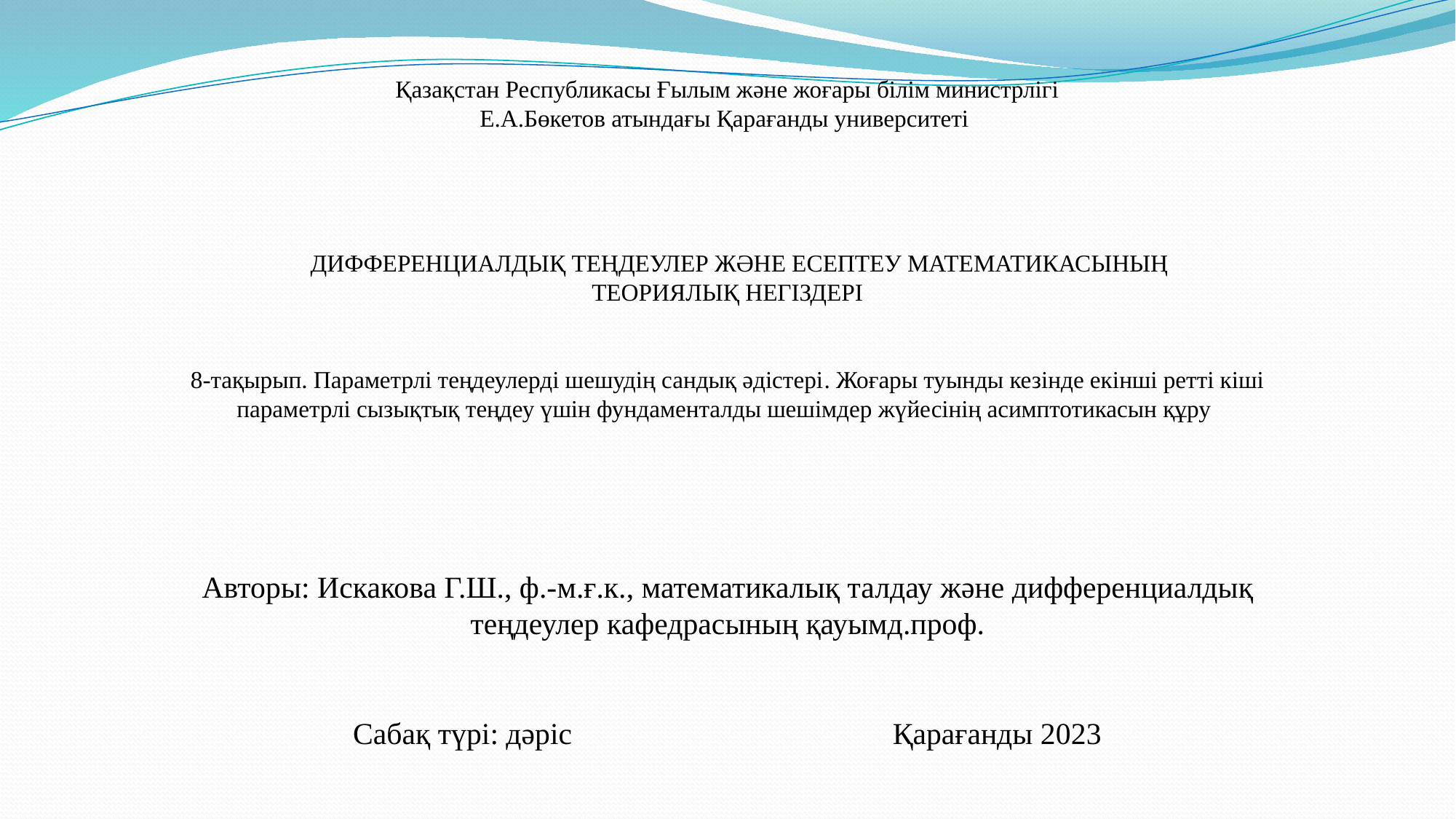

Қазақстан Республикасы Ғылым және жоғары білім министрлігі
Е.А.Бөкетов атындағы Қарағанды университеті

     ДИФФЕРЕНЦИАЛДЫҚ ТЕҢДЕУЛЕР ЖӘНЕ ЕСЕПТЕУ МАТЕМАТИКАСЫНЫҢ
ТЕОРИЯЛЫҚ НЕГІЗДЕРІ

8-тақырып. Параметрлі теңдеулерді шешудің сандық әдістері. Жоғары туынды кезінде екінші ретті кіші параметрлі сызықтық теңдеу үшін фундаменталды шешімдер жүйесінің асимптотикасын құру

Авторы: Искакова Г.Ш., ф.-м.ғ.к., математикалық талдау және дифференциалдық теңдеулер кафедрасының қауымд.проф.

Сабақ түрі: дәріс                                          Қарағанды 2023